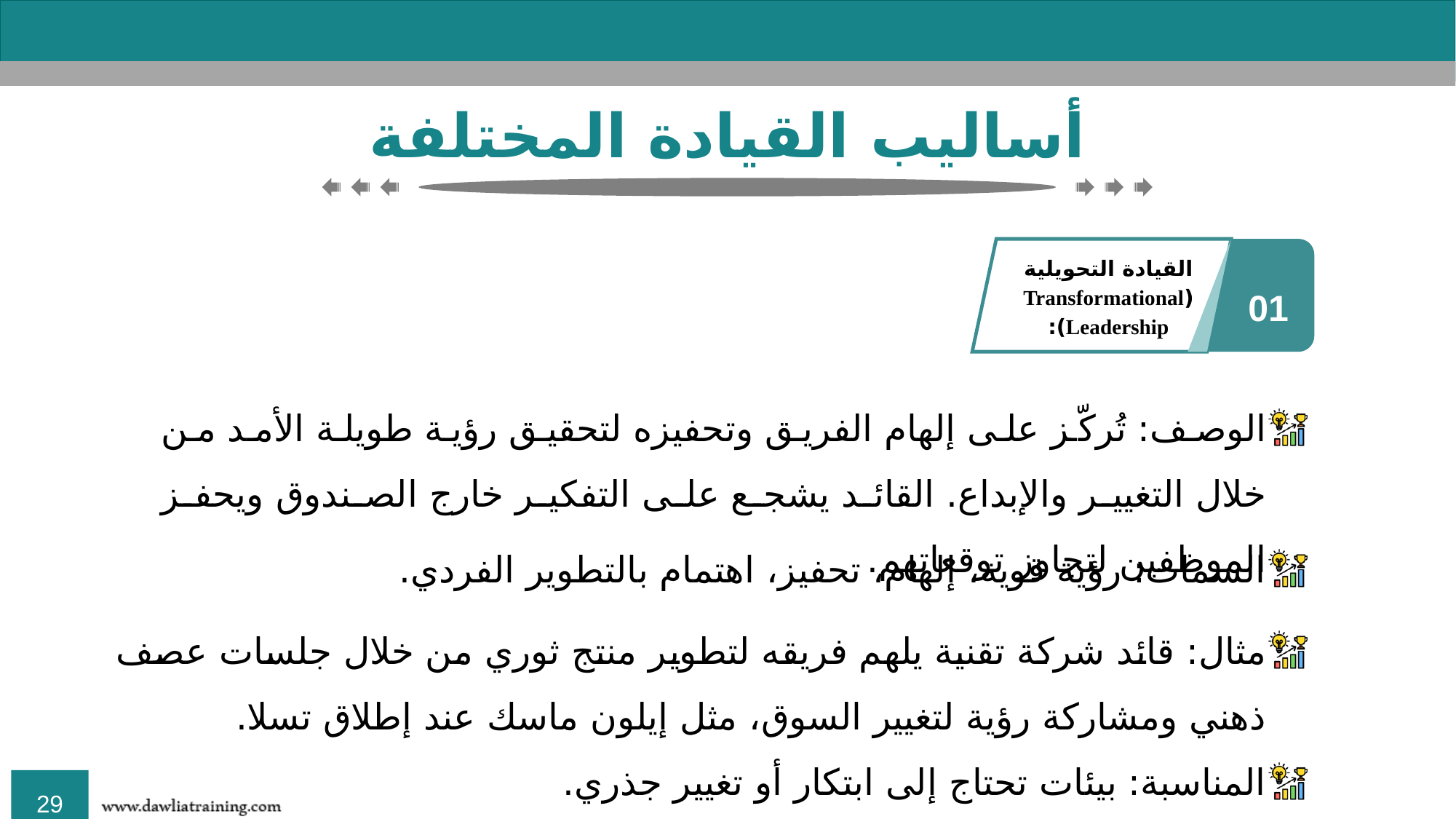

أساليب القيادة المختلفة

القيادة التحويلية (Transformational Leadership):
01
الوصف: تُركّز على إلهام الفريق وتحفيزه لتحقيق رؤية طويلة الأمد من خلال التغيير والإبداع. القائد يشجع على التفكير خارج الصندوق ويحفز الموظفين لتجاوز توقعاتهم.
السمات: رؤية قوية، إلهام، تحفيز، اهتمام بالتطوير الفردي.
مثال: قائد شركة تقنية يلهم فريقه لتطوير منتج ثوري من خلال جلسات عصف ذهني ومشاركة رؤية لتغيير السوق، مثل إيلون ماسك عند إطلاق تسلا.
المناسبة: بيئات تحتاج إلى ابتكار أو تغيير جذري.